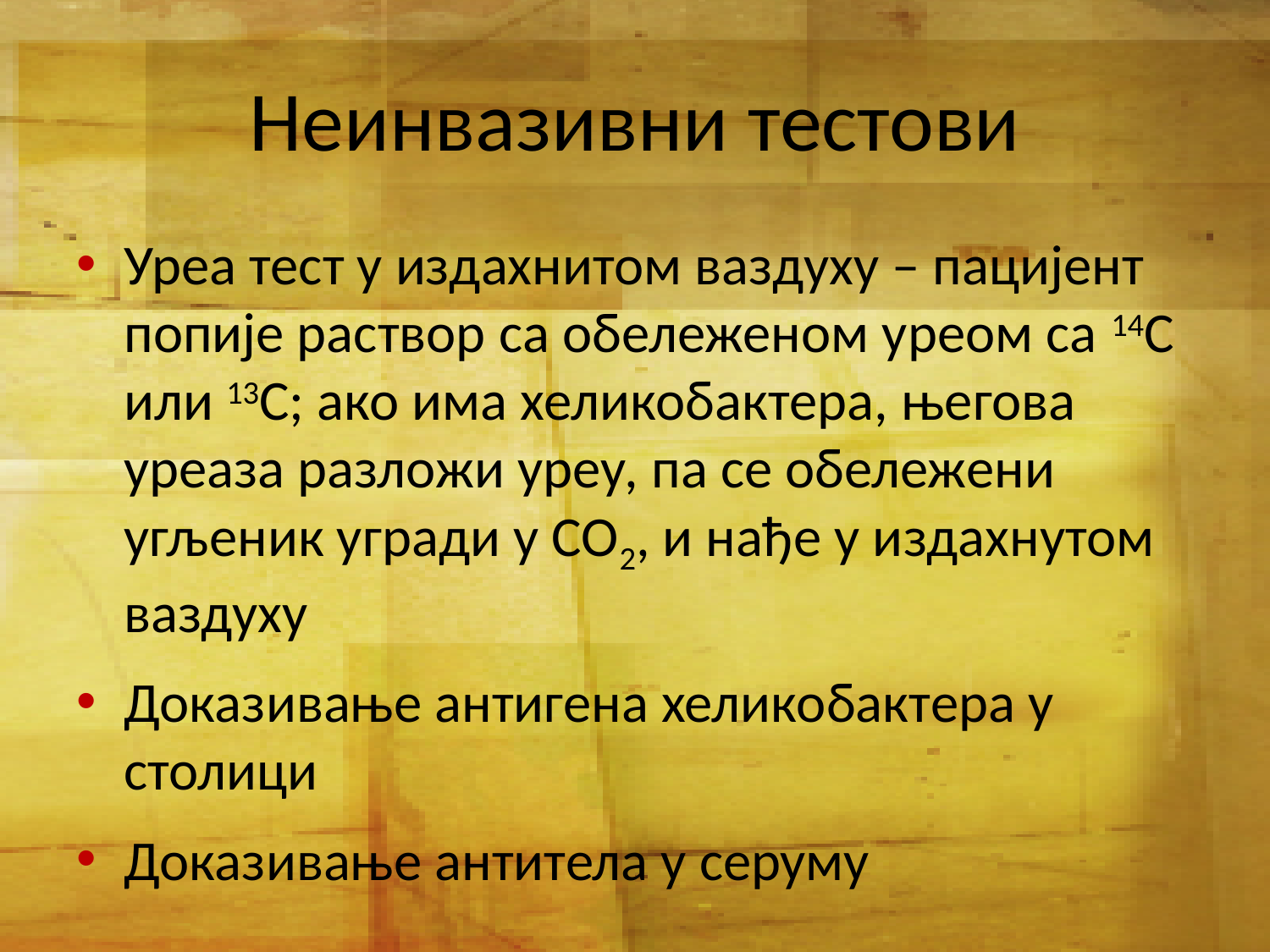

# Неинвазивни тестови
Уреа тест у издахнитом ваздуху – пацијент попије раствор са обележеном уреом са 14С или 13С; ако има хеликобактера, његова уреаза разложи уреу, па се обележени угљеник угради у СО2, и нађе у издахнутом ваздуху
Доказивање антигена хеликобактера у столици
Доказивање антитела у серуму